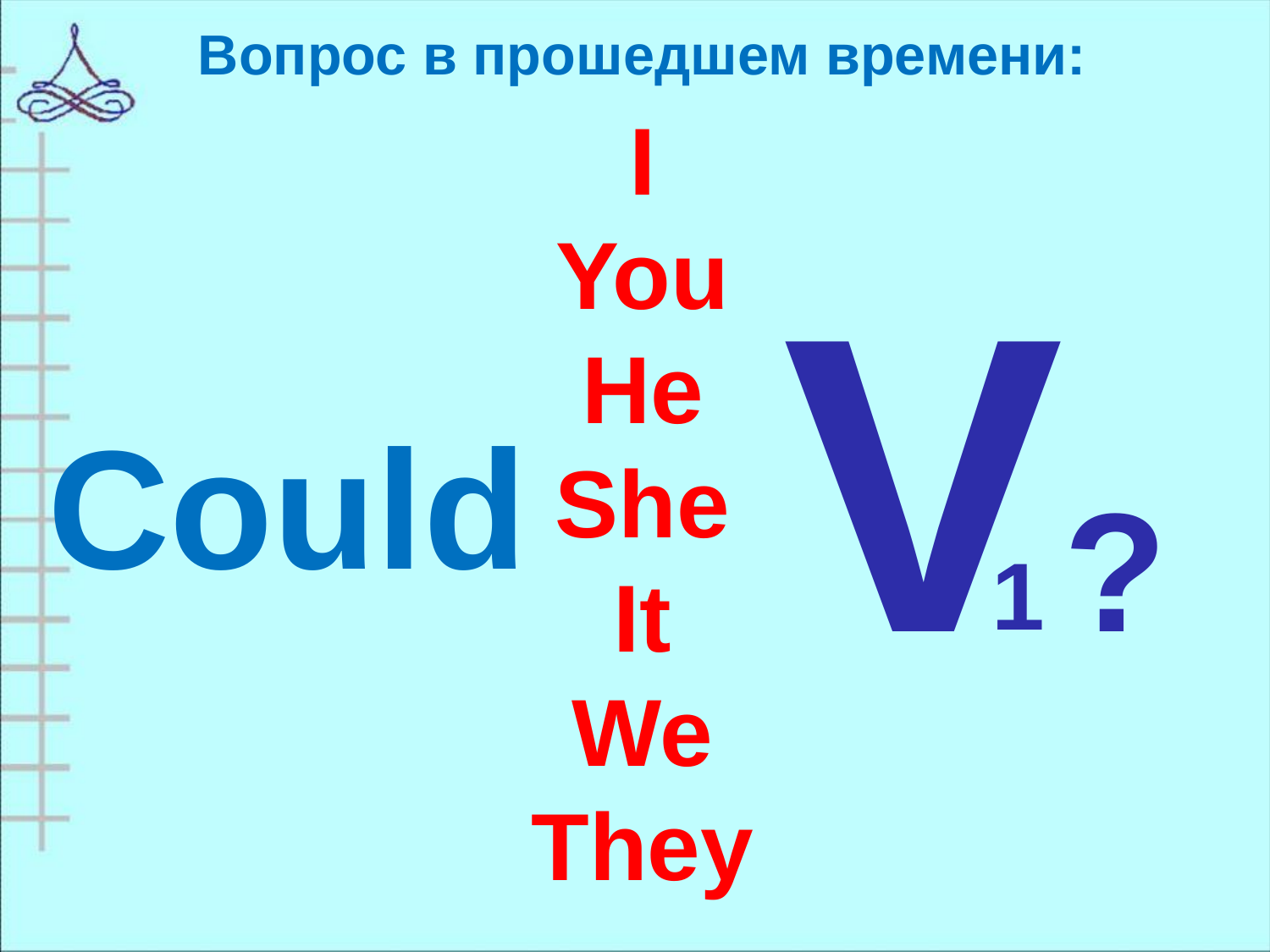

Вопрос в прошедшем времени:
I
You
He
She
It
We
They
V?
Сould
1